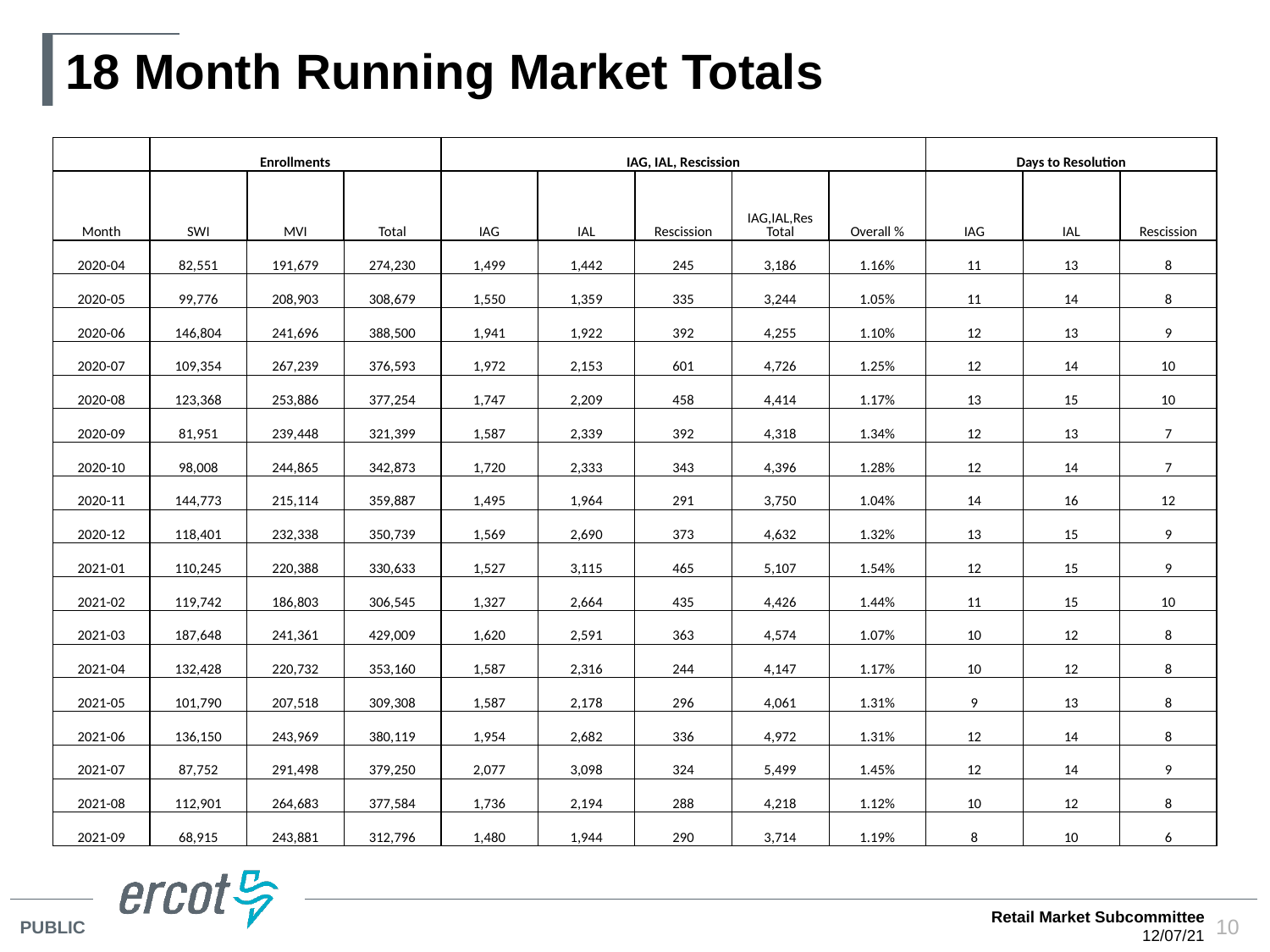

# 18 Month Running Market Totals
|  | Enrollments |  |  | IAG, IAL, Rescission |  |  |  |  | Days to Resolution |  |  |
| --- | --- | --- | --- | --- | --- | --- | --- | --- | --- | --- | --- |
| Month | SWI | MVI | Total | IAG | IAL | Rescission | IAG,IAL,Res Total | Overall % | IAG | IAL | Rescission |
| 2020-04 | 82,551 | 191,679 | 274,230 | 1,499 | 1,442 | 245 | 3,186 | 1.16% | 11 | 13 | 8 |
| 2020-05 | 99,776 | 208,903 | 308,679 | 1,550 | 1,359 | 335 | 3,244 | 1.05% | 11 | 14 | 8 |
| 2020-06 | 146,804 | 241,696 | 388,500 | 1,941 | 1,922 | 392 | 4,255 | 1.10% | 12 | 13 | 9 |
| 2020-07 | 109,354 | 267,239 | 376,593 | 1,972 | 2,153 | 601 | 4,726 | 1.25% | 12 | 14 | 10 |
| 2020-08 | 123,368 | 253,886 | 377,254 | 1,747 | 2,209 | 458 | 4,414 | 1.17% | 13 | 15 | 10 |
| 2020-09 | 81,951 | 239,448 | 321,399 | 1,587 | 2,339 | 392 | 4,318 | 1.34% | 12 | 13 | 7 |
| 2020-10 | 98,008 | 244,865 | 342,873 | 1,720 | 2,333 | 343 | 4,396 | 1.28% | 12 | 14 | 7 |
| 2020-11 | 144,773 | 215,114 | 359,887 | 1,495 | 1,964 | 291 | 3,750 | 1.04% | 14 | 16 | 12 |
| 2020-12 | 118,401 | 232,338 | 350,739 | 1,569 | 2,690 | 373 | 4,632 | 1.32% | 13 | 15 | 9 |
| 2021-01 | 110,245 | 220,388 | 330,633 | 1,527 | 3,115 | 465 | 5,107 | 1.54% | 12 | 15 | 9 |
| 2021-02 | 119,742 | 186,803 | 306,545 | 1,327 | 2,664 | 435 | 4,426 | 1.44% | 11 | 15 | 10 |
| 2021-03 | 187,648 | 241,361 | 429,009 | 1,620 | 2,591 | 363 | 4,574 | 1.07% | 10 | 12 | 8 |
| 2021-04 | 132,428 | 220,732 | 353,160 | 1,587 | 2,316 | 244 | 4,147 | 1.17% | 10 | 12 | 8 |
| 2021-05 | 101,790 | 207,518 | 309,308 | 1,587 | 2,178 | 296 | 4,061 | 1.31% | 9 | 13 | 8 |
| 2021-06 | 136,150 | 243,969 | 380,119 | 1,954 | 2,682 | 336 | 4,972 | 1.31% | 12 | 14 | 8 |
| 2021-07 | 87,752 | 291,498 | 379,250 | 2,077 | 3,098 | 324 | 5,499 | 1.45% | 12 | 14 | 9 |
| 2021-08 | 112,901 | 264,683 | 377,584 | 1,736 | 2,194 | 288 | 4,218 | 1.12% | 10 | 12 | 8 |
| 2021-09 | 68,915 | 243,881 | 312,796 | 1,480 | 1,944 | 290 | 3,714 | 1.19% | 8 | 10 | 6 |
Retail Market Subcommittee
12/07/21
10